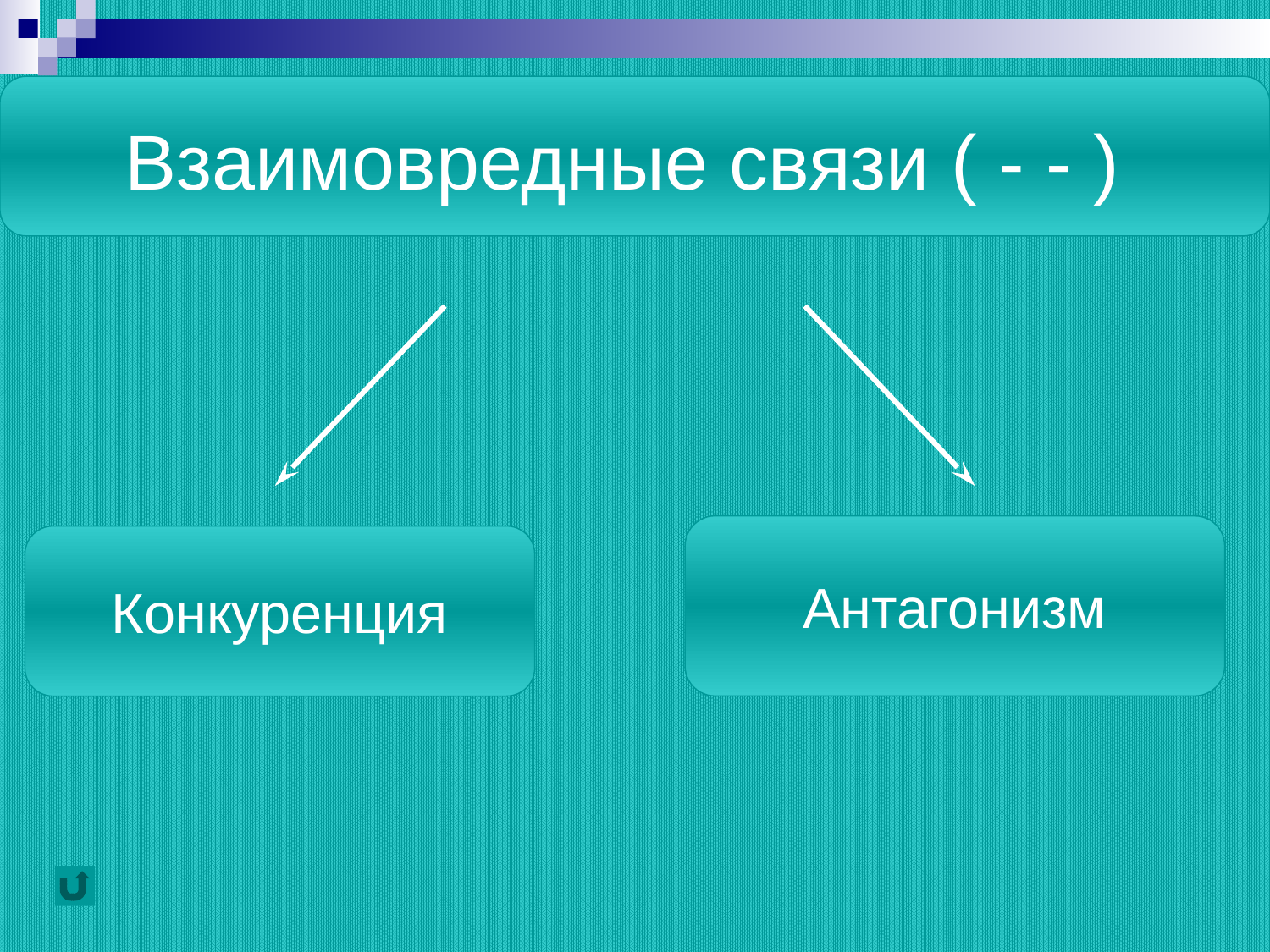

# Взаимовредные связи ( - - )

Антагонизм
Конкуренция